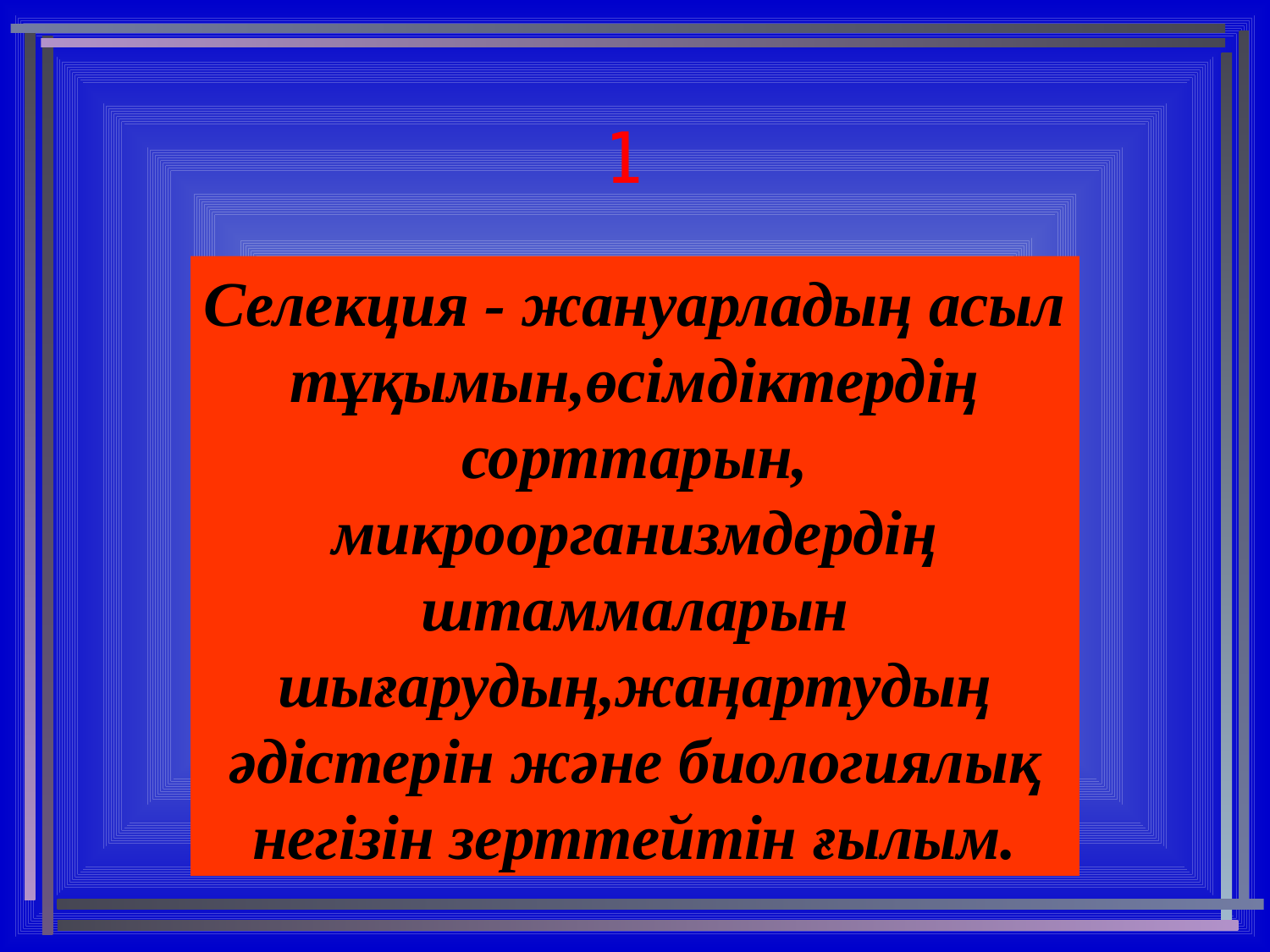

# 1
Селекция - жануарладың асыл тұқымын,өсімдіктердің сорттарын, микроорганизмдердің штаммаларын шығарудың,жаңартудың әдістерін және биологиялық негізін зерттейтін ғылым.